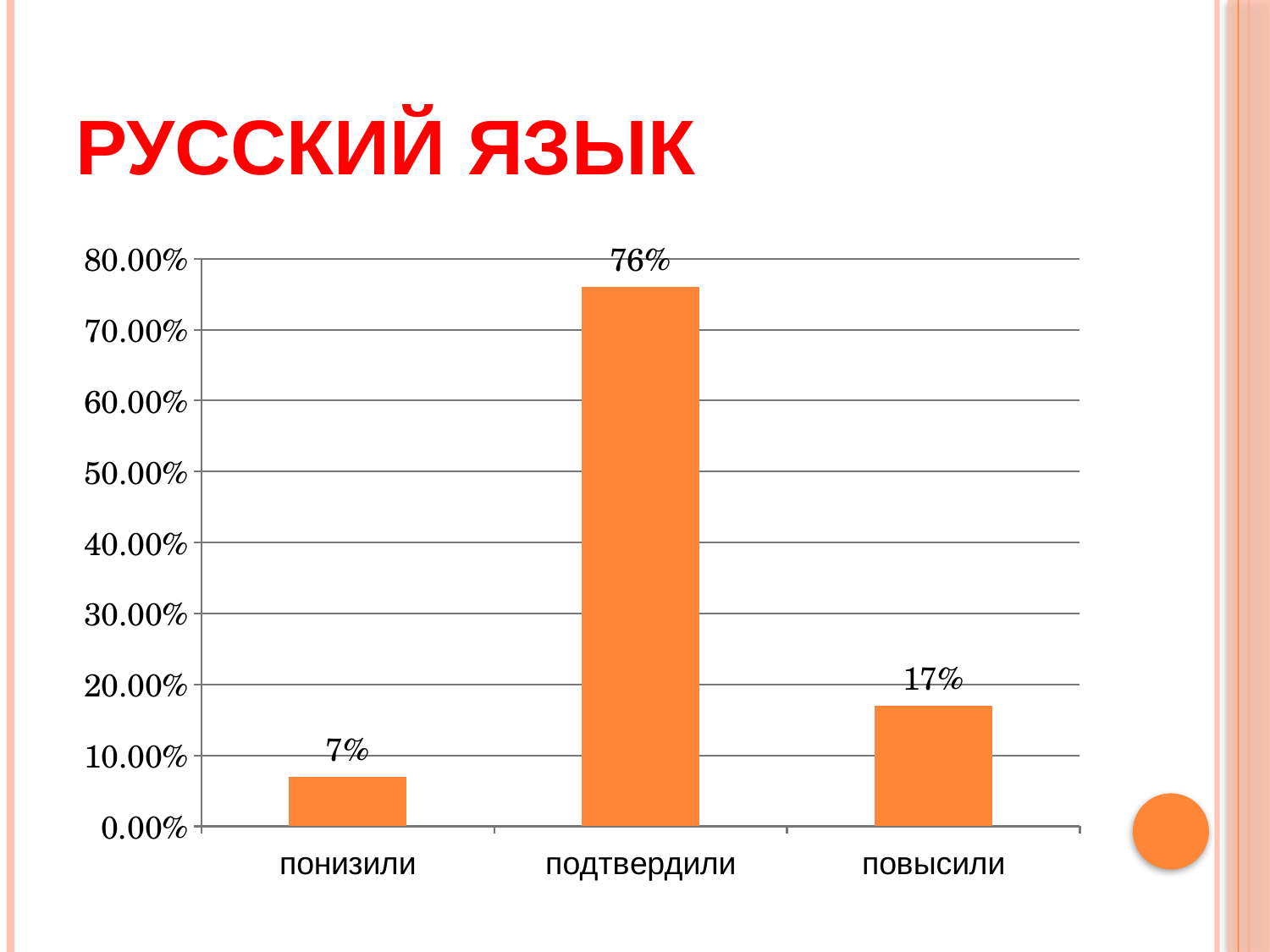

# Русский язык

### Chart

| Category | Ряд 1 |
|---|---|
| понизили | 0.07 |
| подтвердили | 0.76 |
| повысили | 0.17 |